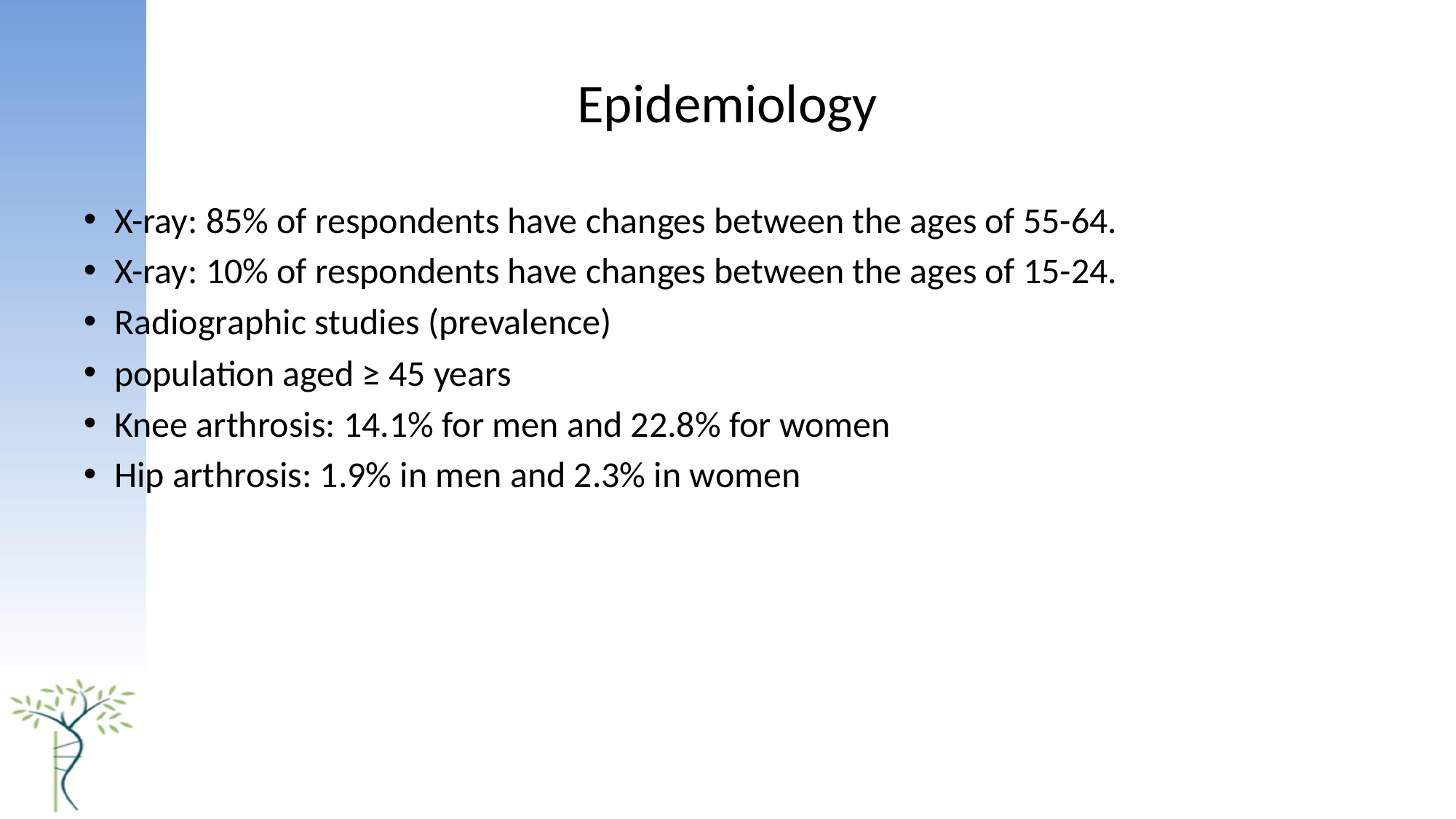

# Epidemiology
X-ray: 85% of respondents have changes between the ages of 55-64.
X-ray: 10% of respondents have changes between the ages of 15-24.
Radiographic studies (prevalence)
population aged ≥ 45 years
Knee arthrosis: 14.1% for men and 22.8% for women
Hip arthrosis: 1.9% in men and 2.3% in women